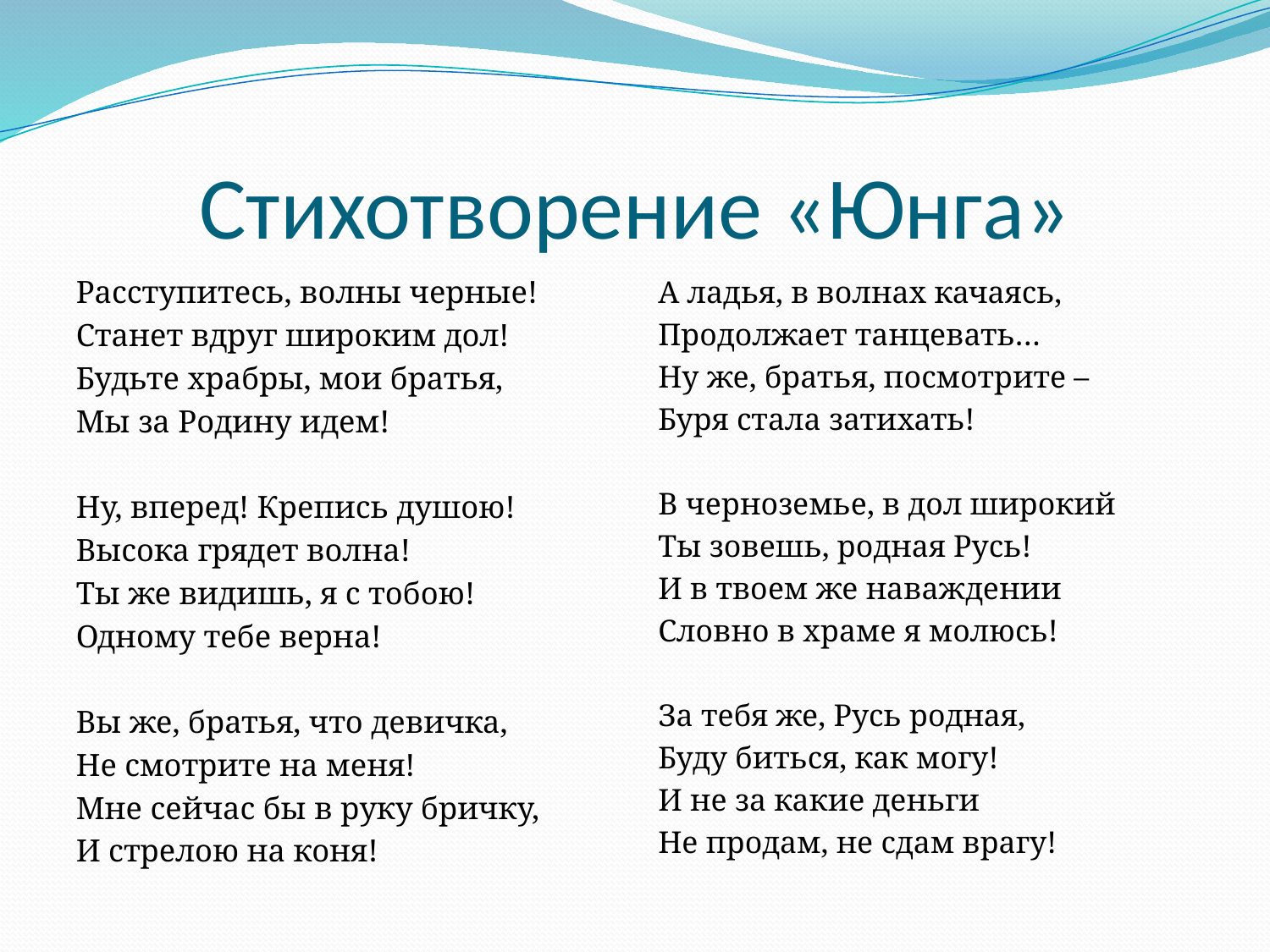

# Стихотворение «Юнга»
Расступитесь, волны черные!
Станет вдруг широким дол!
Будьте храбры, мои братья,
Мы за Родину идем!

Ну, вперед! Крепись душою!
Высока грядет волна!
Ты же видишь, я с тобою!
Одному тебе верна!

Вы же, братья, что девичка,
Не смотрите на меня!
Мне сейчас бы в руку бричку,
И стрелою на коня!

А ладья, в волнах качаясь,
Продолжает танцевать…
Ну же, братья, посмотрите –
Буря стала затихать!

В черноземье, в дол широкий
Ты зовешь, родная Русь!
И в твоем же наваждении
Словно в храме я молюсь!

За тебя же, Русь родная,
Буду биться, как могу!
И не за какие деньги
Не продам, не сдам врагу!